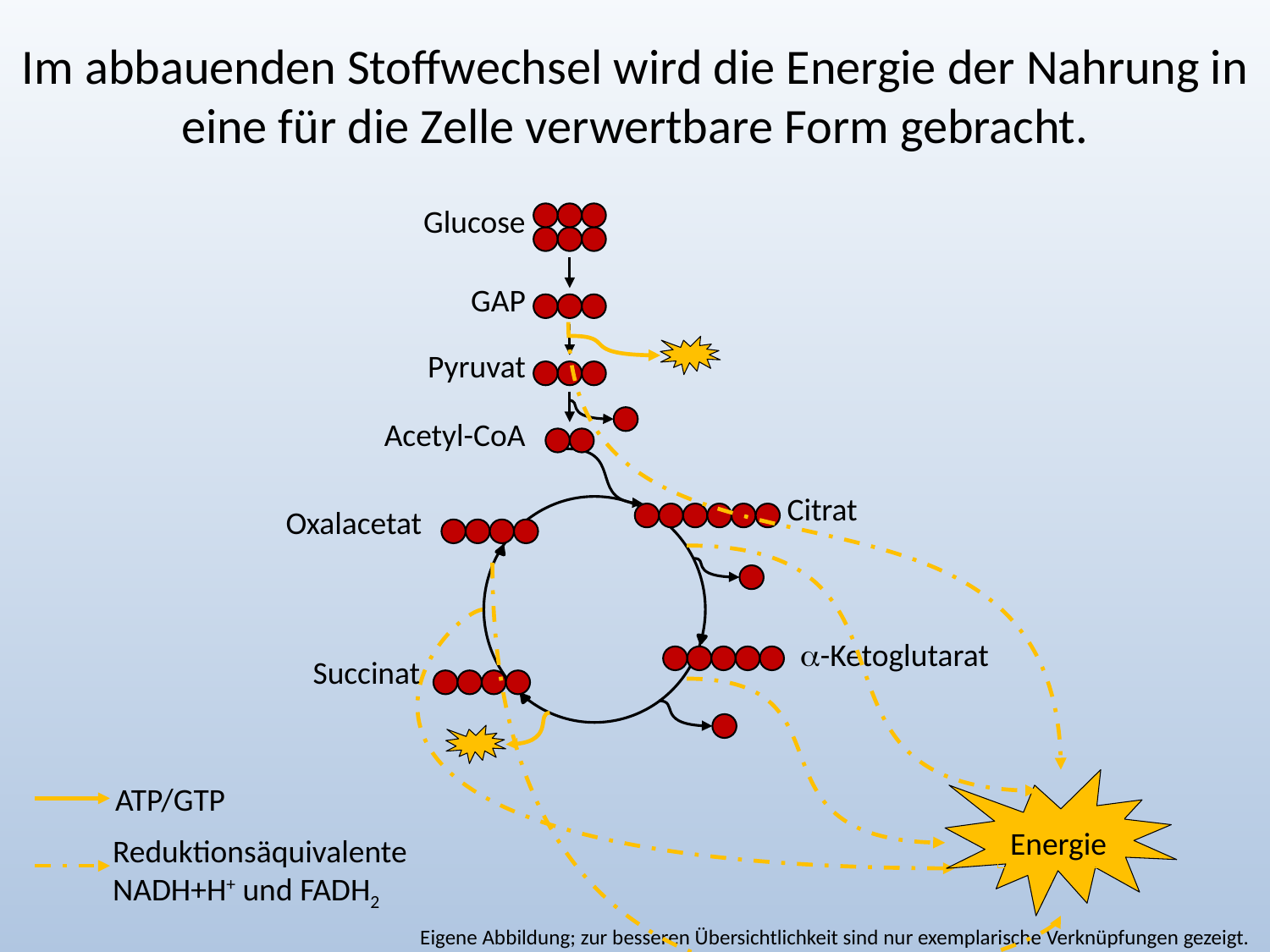

# Im abbauenden Stoffwechsel wird die Energie der Nahrung in eine für die Zelle verwertbare Form gebracht.

Glucose
GAP

Pyruvat

Acetyl-CoA

Citrat

Oxalacetat

α-Ketoglutarat

Succinat

Energie
ATP/GTP
Reduktionsäquivalente
NADH+H+ und FADH2
Eigene Abbildung; zur besseren Übersichtlichkeit sind nur exemplarische Verknüpfungen gezeigt.